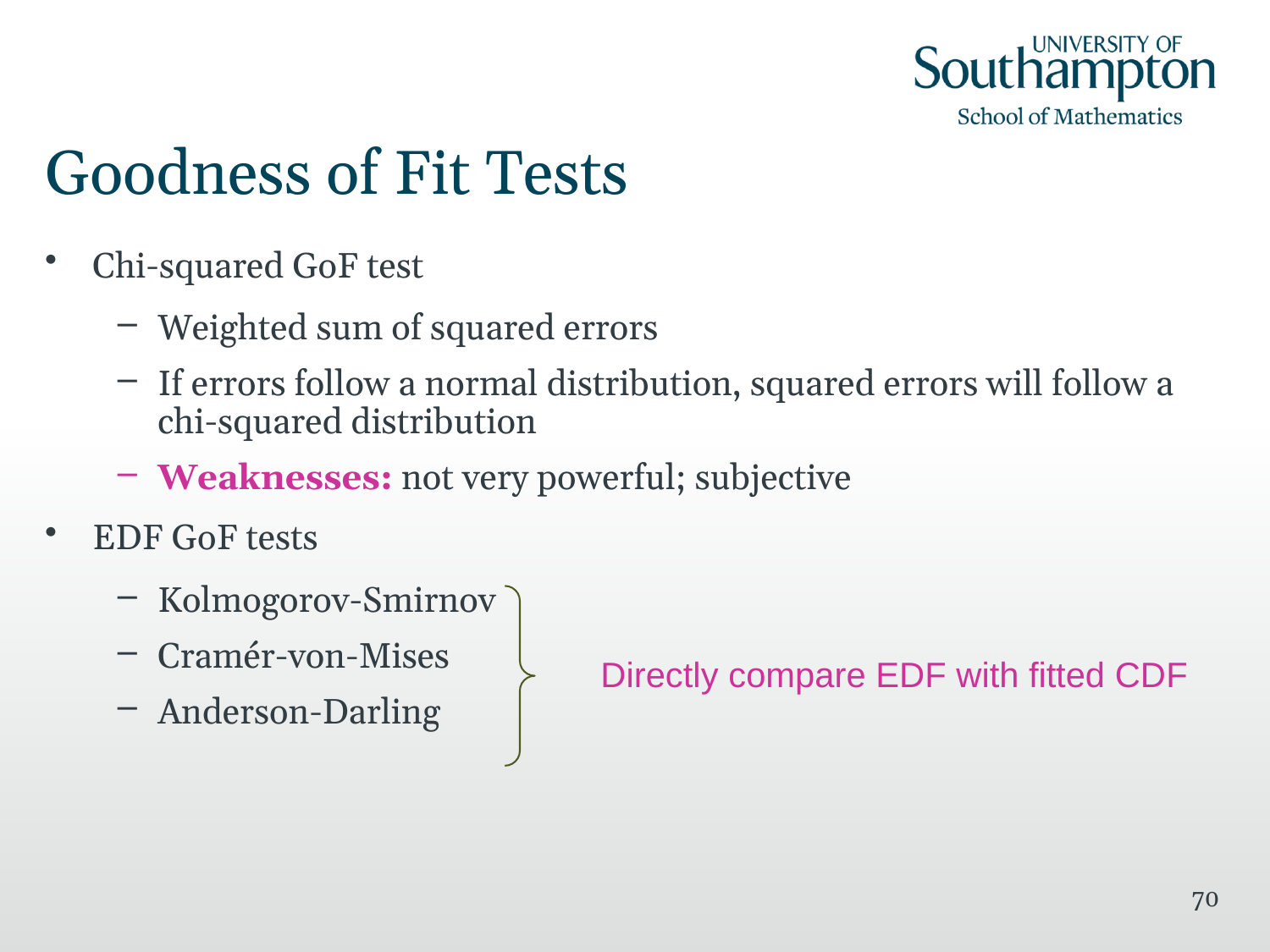

# Goodness of Fit Tests
Chi-squared GoF test
Weighted sum of squared errors
If errors follow a normal distribution, squared errors will follow a chi-squared distribution
Weaknesses: not very powerful; subjective
EDF GoF tests
Kolmogorov-Smirnov
Cramér-von-Mises
Anderson-Darling

Directly compare EDF with fitted CDF
70